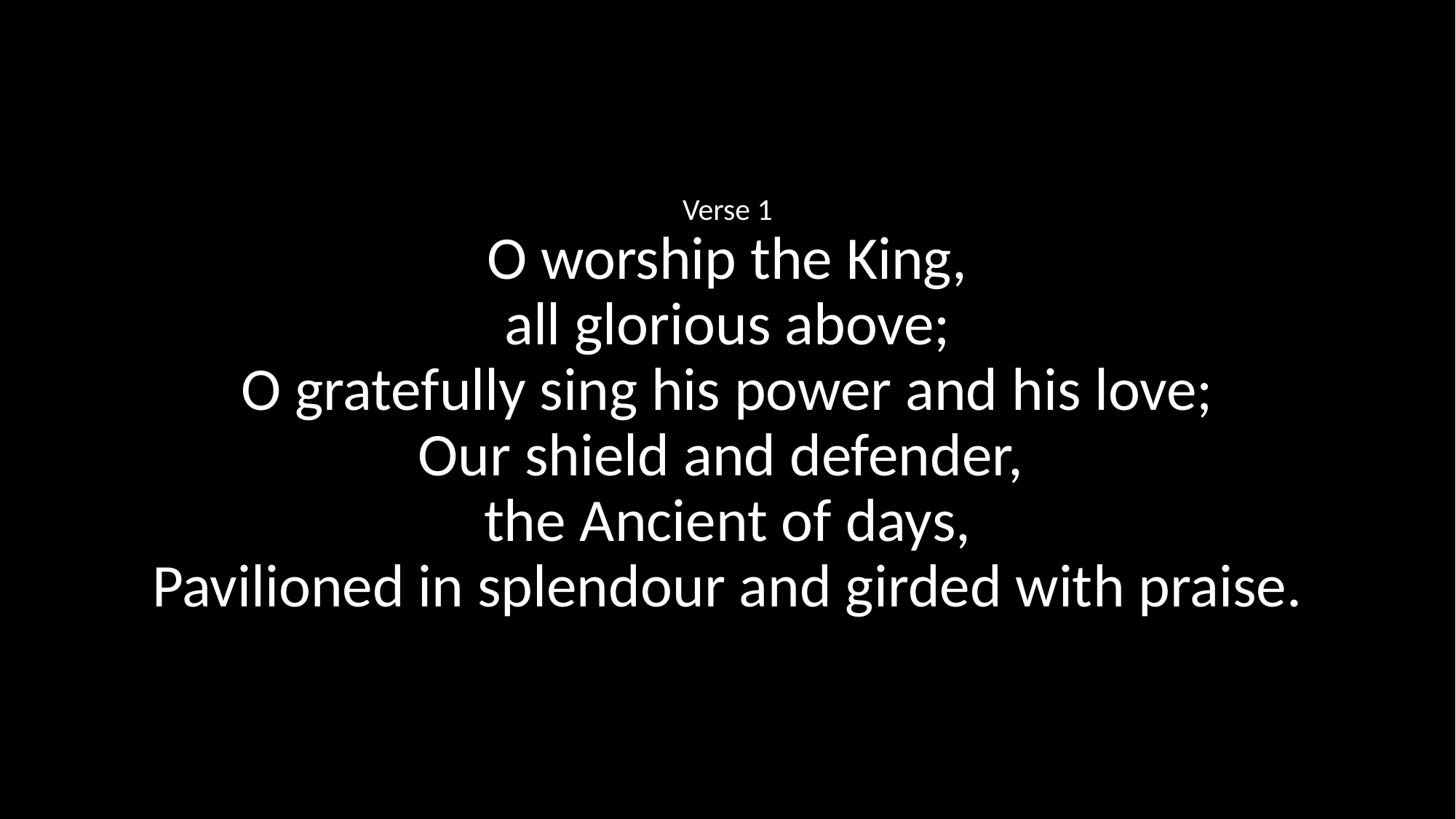

Verse 1
O worship the King,
all glorious above;
O gratefully sing his power and his love;
Our shield and defender,
the Ancient of days,
Pavilioned in splendour and girded with praise.